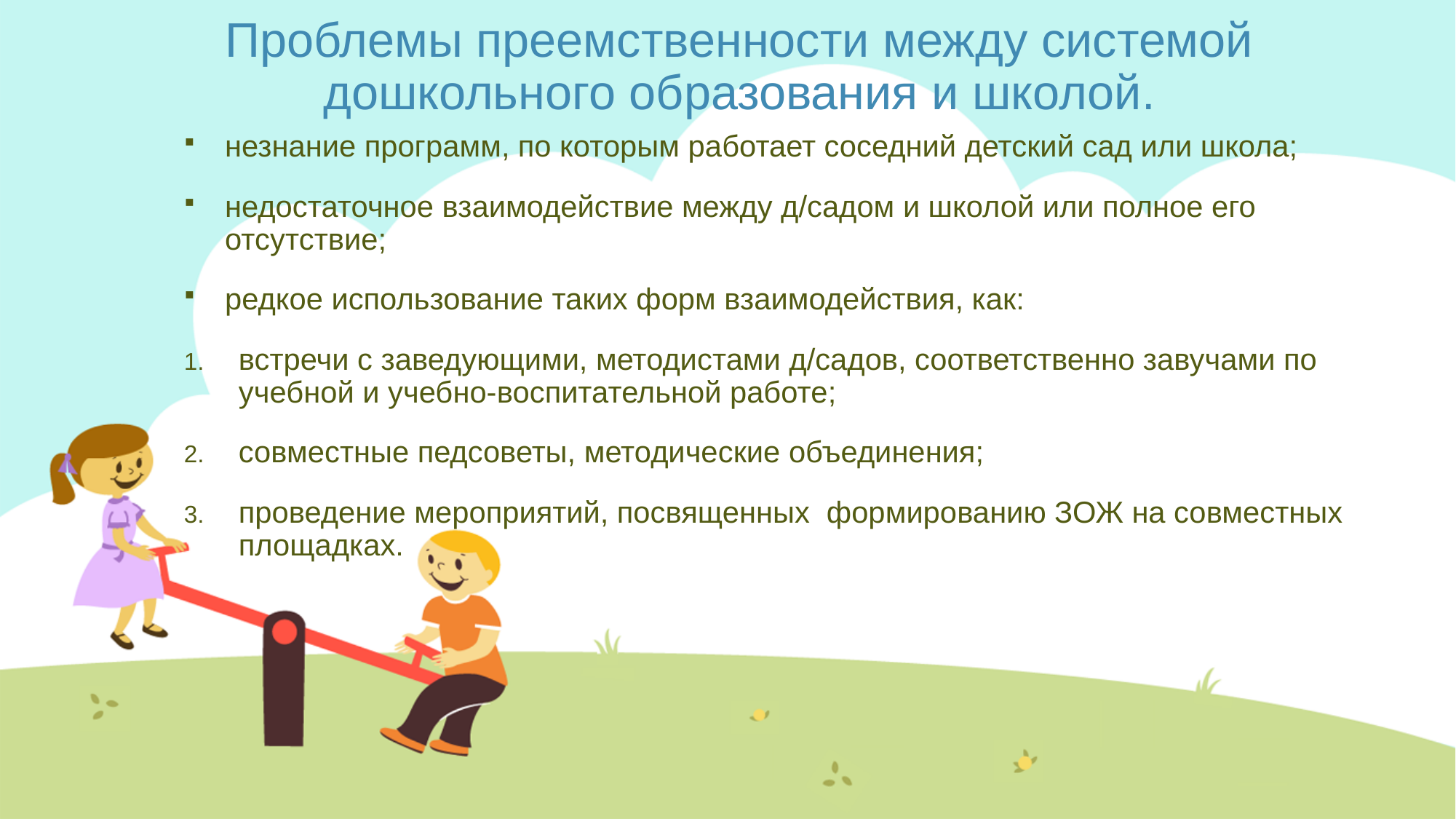

# Проблемы преемственности между системой дошкольного образования и школой.
незнание программ, по которым работает соседний детский сад или школа;
недостаточное взаимодействие между д/садом и школой или полное его отсутствие;
редкое использование таких форм взаимодействия, как:
встречи с заведующими, методистами д/садов, соответственно завучами по учебной и учебно-воспитательной работе;
совместные педсоветы, методические объединения;
проведение мероприятий, посвященных  формированию ЗОЖ на совместных площадках.